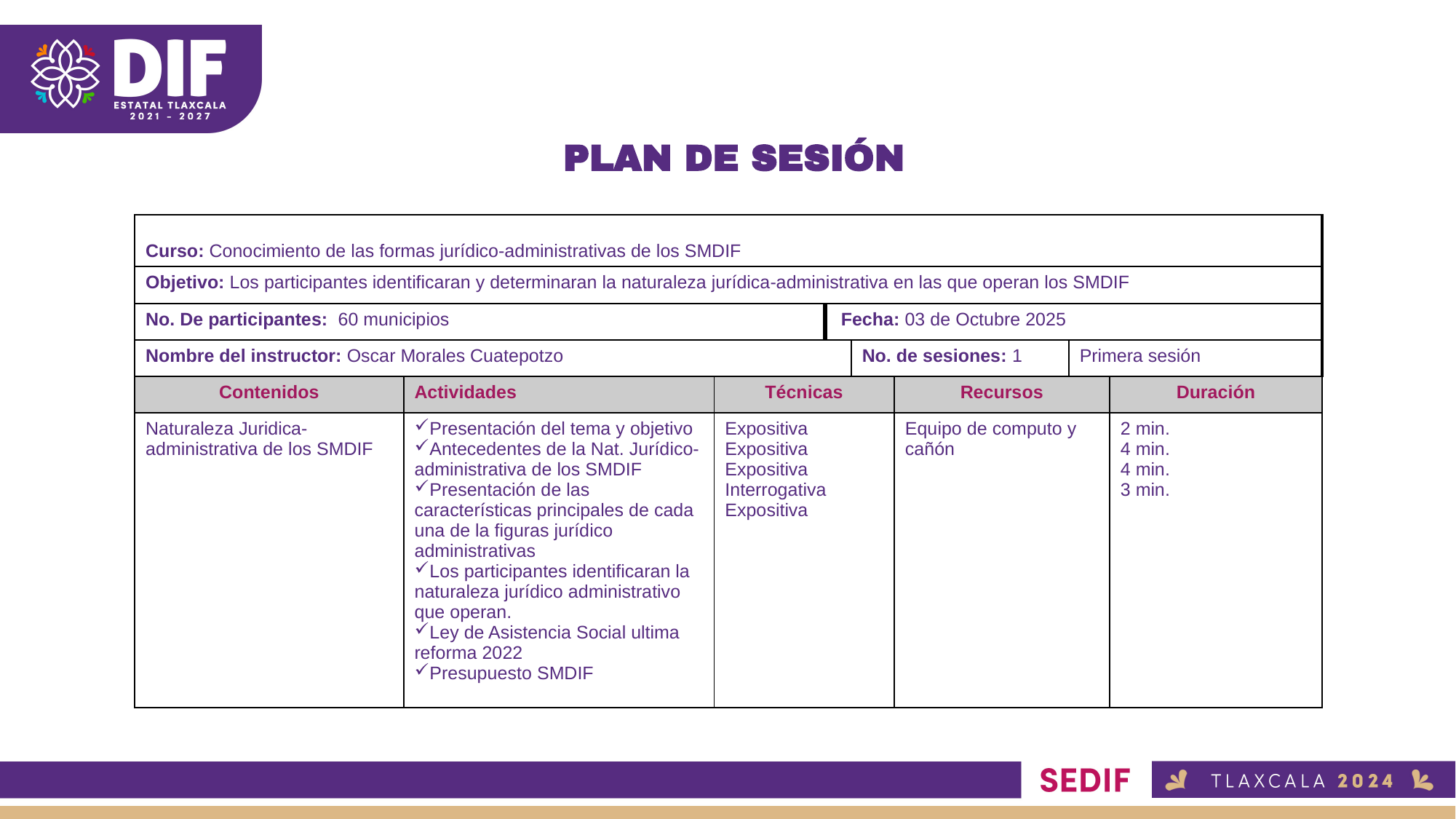

PLAN DE SESIÓN
| Curso: Conocimiento de las formas jurídico-administrativas de los SMDIF |  |  |  |  |  |  |  |
| --- | --- | --- | --- | --- | --- | --- | --- |
| Objetivo: Los participantes identificaran y determinaran la naturaleza jurídica-administrativa en las que operan los SMDIF |  |  |  |  |  |  |  |
| No. De participantes: 60 municipios |  |  | Fecha: 03 de Octubre 2025 |  |  |  |  |
| Nombre del instructor: Oscar Morales Cuatepotzo |  |  |  | No. de sesiones: 1 |  | Primera sesión |  |
| Contenidos | Actividades | Técnicas |  |  | Recursos |  | Duración |
| Naturaleza Juridica-administrativa de los SMDIF | Presentación del tema y objetivo Antecedentes de la Nat. Jurídico-administrativa de los SMDIF Presentación de las características principales de cada una de la figuras jurídico administrativas Los participantes identificaran la naturaleza jurídico administrativo que operan. Ley de Asistencia Social ultima reforma 2022 Presupuesto SMDIF | Expositiva Expositiva Expositiva Interrogativa Expositiva |  |  | Equipo de computo y cañón |  | 2 min. 4 min. 4 min. 3 min. |